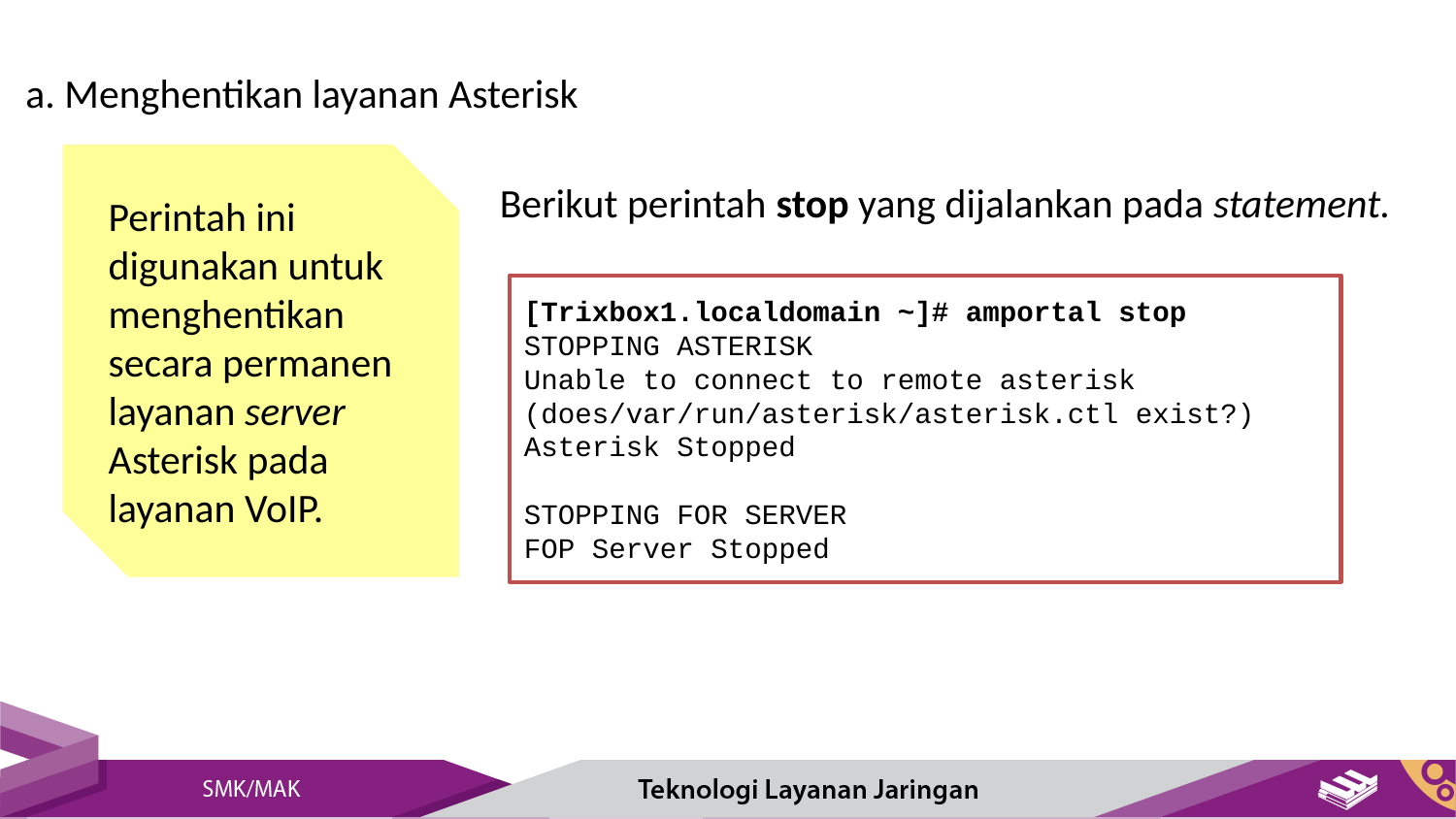

a. Menghentikan layanan Asterisk
Perintah ini digunakan untuk menghentikan secara permanen layanan server Asterisk pada layanan VoIP.
Berikut perintah stop yang dijalankan pada statement.
[Trixbox1.localdomain ~]# amportal stop
STOPPING ASTERISK
Unable to connect to remote asterisk (does/var/run/asterisk/asterisk.ctl exist?)
Asterisk Stopped

STOPPING FOR SERVER
FOP Server Stopped